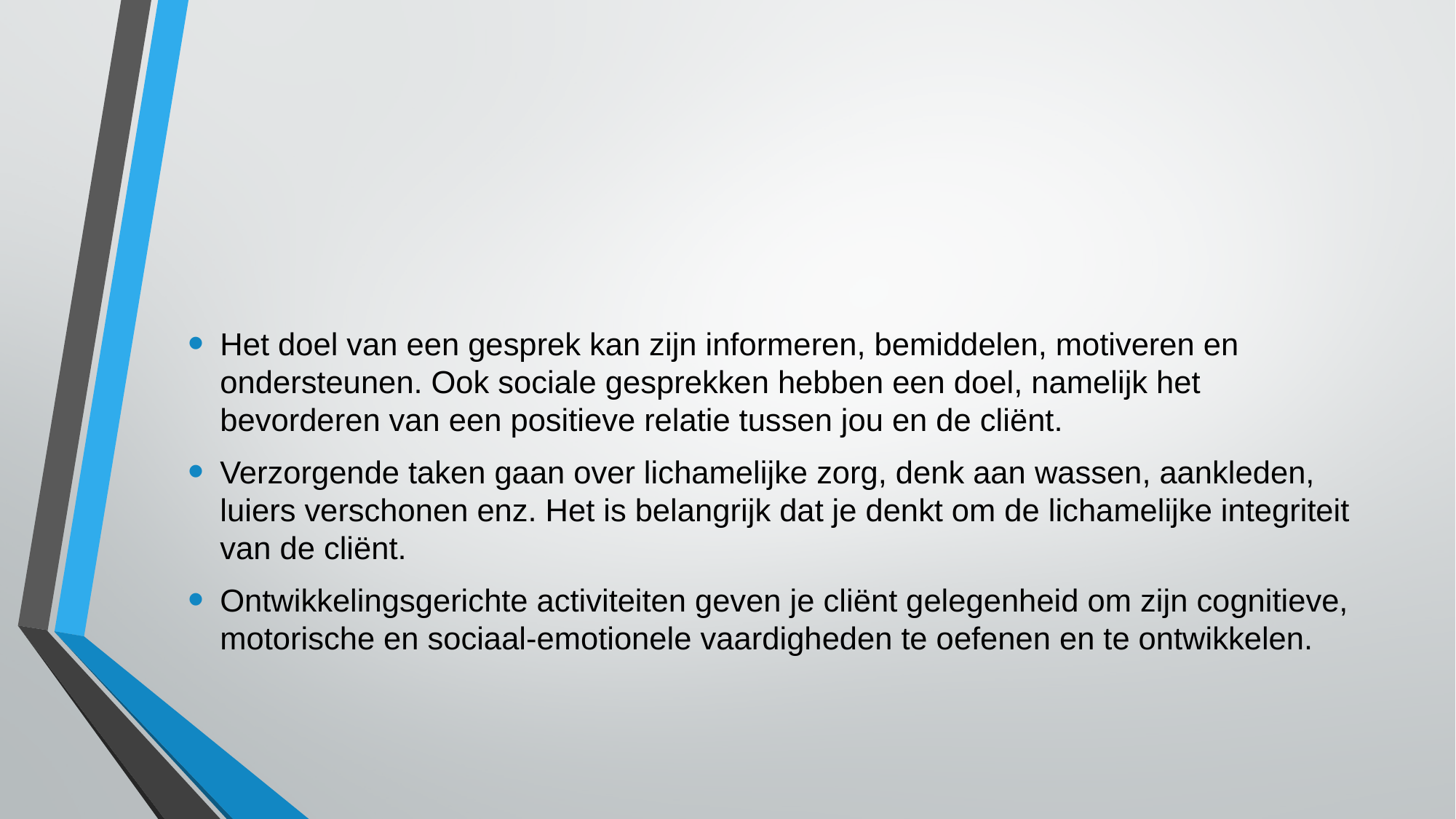

#
Het doel van een gesprek kan zijn informeren, bemiddelen, motiveren en ondersteunen. Ook sociale gesprekken hebben een doel, namelijk het bevorderen van een positieve relatie tussen jou en de cliënt.
Verzorgende taken gaan over lichamelijke zorg, denk aan wassen, aankleden, luiers verschonen enz. Het is belangrijk dat je denkt om de lichamelijke integriteit van de cliënt.
Ontwikkelingsgerichte activiteiten geven je cliënt gelegenheid om zijn cognitieve, motorische en sociaal-emotionele vaardigheden te oefenen en te ontwikkelen.